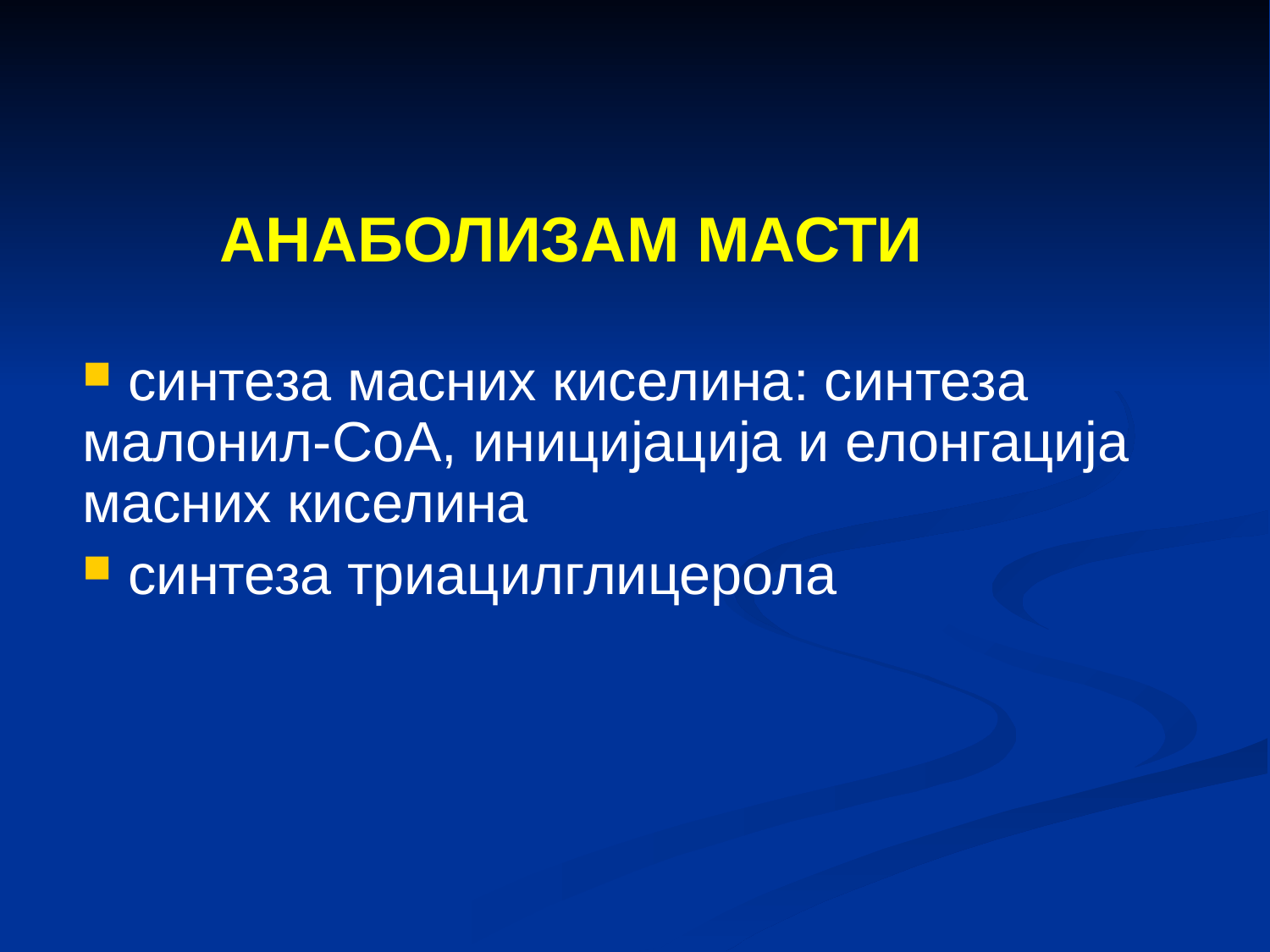

# АНАБОЛИЗАМ МАСТИ
 синтеза масних киселина: синтеза малонил-CоА, иницијација и елонгација мaсних киселина
 синтеза триацилглицерола